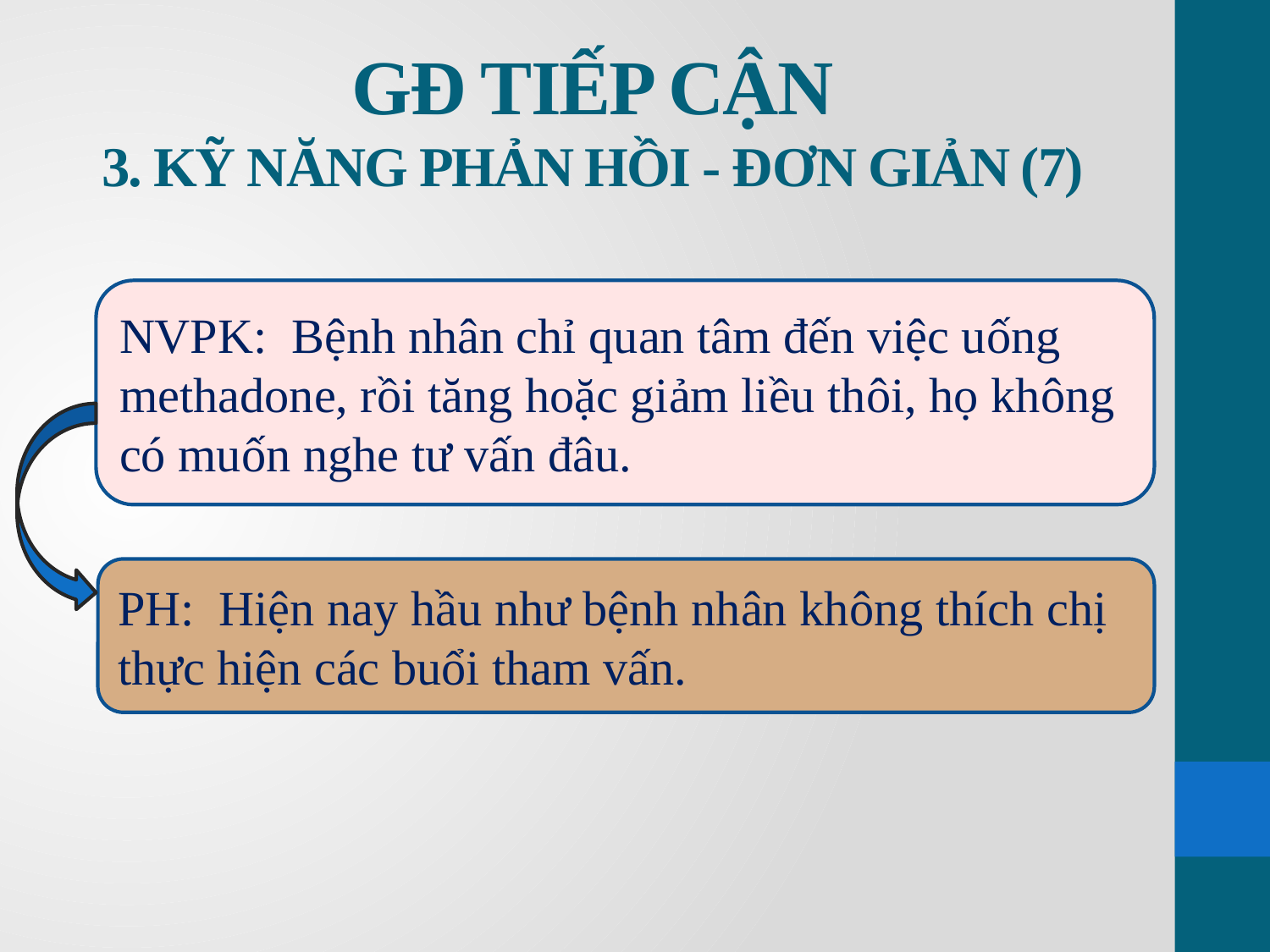

# GĐ TIẾP CẬN 3. KỸ NĂNG PHẢN HỒI - ĐƠN GIẢN (7)
NVPK:  Bệnh nhân chỉ quan tâm đến việc uống methadone, rồi tăng hoặc giảm liều thôi, họ không có muốn nghe tư vấn đâu.

PH:  Hiện nay hầu như bệnh nhân không thích chị thực hiện các buổi tham vấn.